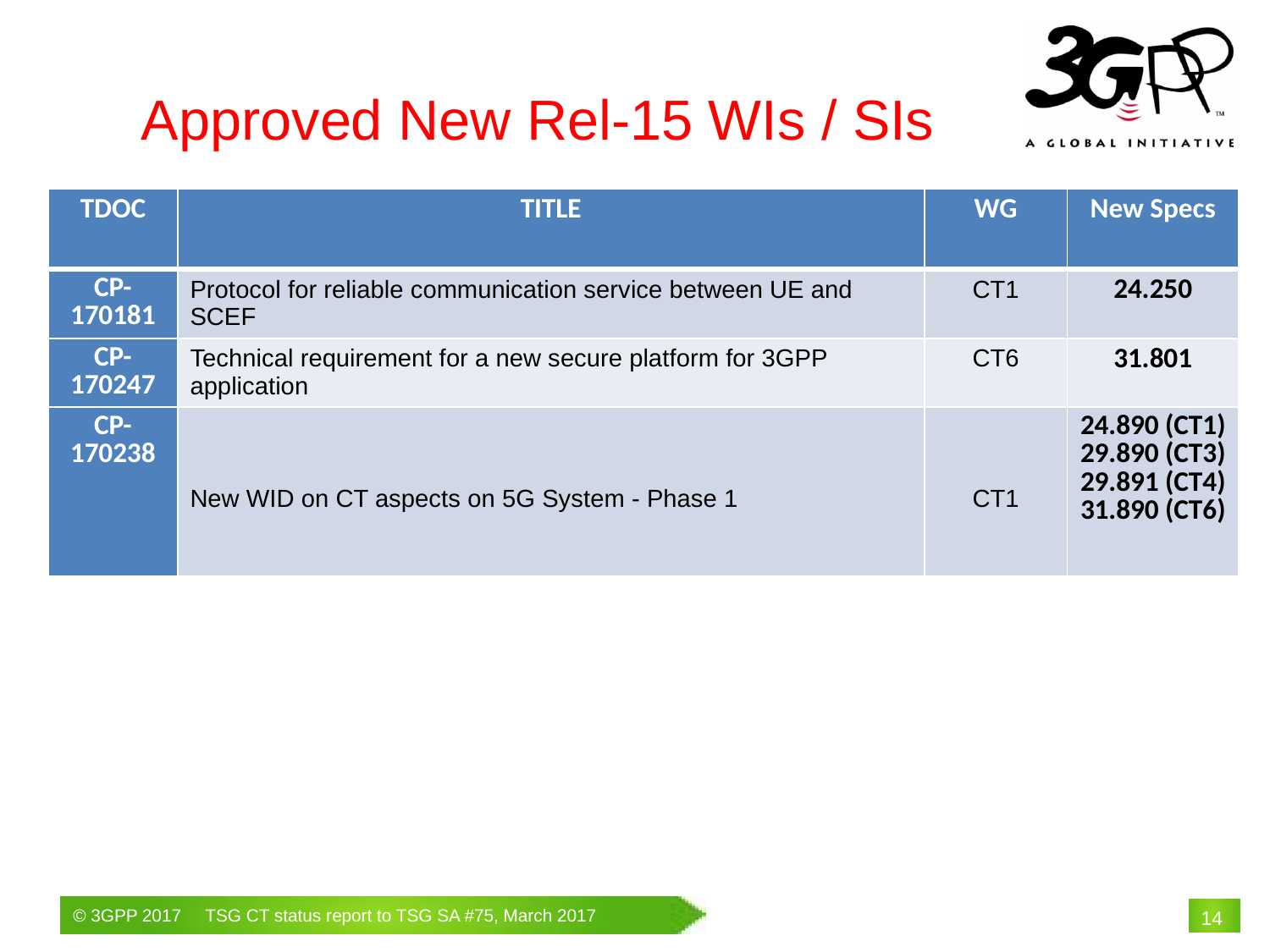

Approved New Rel-15 WIs / SIs
| TDOC | TITLE | WG | New Specs |
| --- | --- | --- | --- |
| CP-170181 | Protocol for reliable communication service between UE and SCEF | CT1 | 24.250 |
| CP-170247 | Technical requirement for a new secure platform for 3GPP application | CT6 | 31.801 |
| CP-170238 | New WID on CT aspects on 5G System - Phase 1 | CT1 | 24.890 (CT1) 29.890 (CT3) 29.891 (CT4) 31.890 (CT6) |

# 14